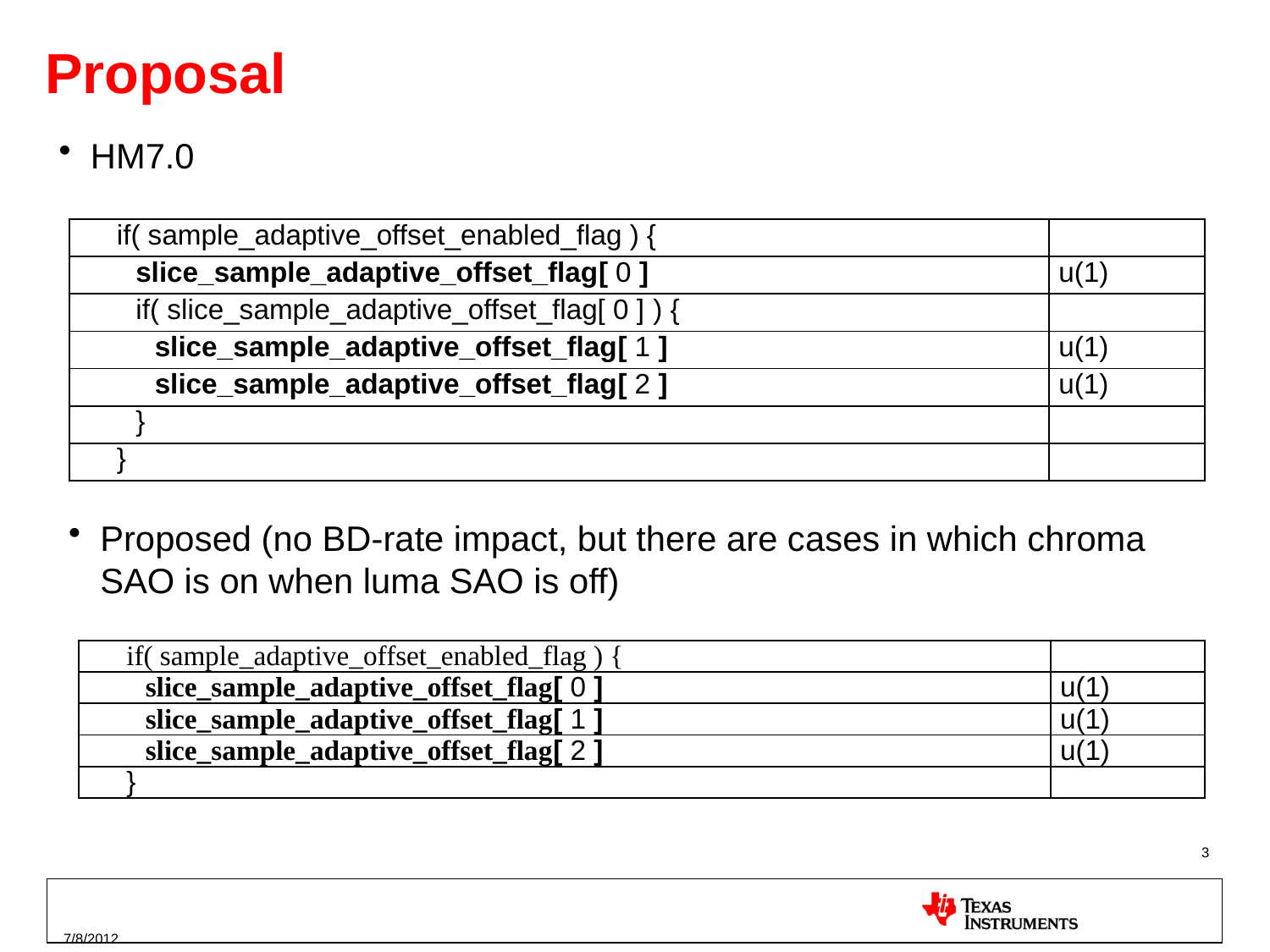

# Proposal
HM7.0

| if( sample\_adaptive\_offset\_enabled\_flag ) { |  |
| --- | --- |
| slice\_sample\_adaptive\_offset\_flag[ 0 ] | u(1) |
| if( slice\_sample\_adaptive\_offset\_flag[ 0 ] ) { |  |
| slice\_sample\_adaptive\_offset\_flag[ 1 ] | u(1) |
| slice\_sample\_adaptive\_offset\_flag[ 2 ] | u(1) |
| } |  |
| } |  |
Proposed (no BD-rate impact, but there are cases in which chroma SAO is on when luma SAO is off)

| if( sample\_adaptive\_offset\_enabled\_flag ) { |  |
| --- | --- |
| slice\_sample\_adaptive\_offset\_flag[ 0 ] | u(1) |
| slice\_sample\_adaptive\_offset\_flag[ 1 ] | u(1) |
| slice\_sample\_adaptive\_offset\_flag[ 2 ] | u(1) |
| } |  |
3
7/8/2012